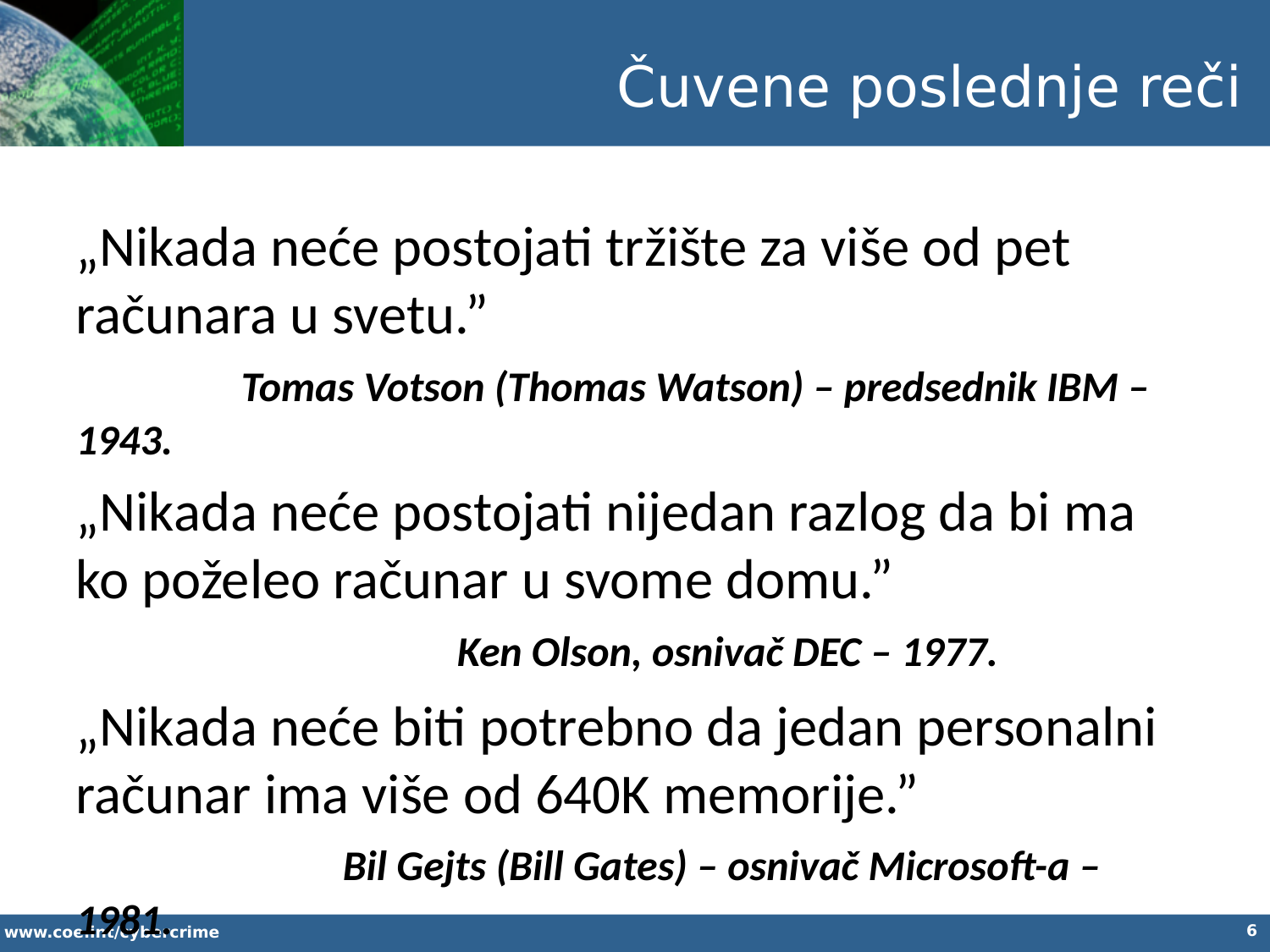

Čuvene poslednje reči
„Nikada neće postojati tržište za više od pet računara u svetu.”
	   Tomas Votson (Thomas Watson) – predsednik IBM – 1943.
„Nikada neće postojati nijedan razlog da bi ma ko poželeo računar u svome domu.”
			Ken Olson, osnivač DEC – 1977.
„Nikada neće biti potrebno da jedan personalni računar ima više od 640K memorije.”
		 Bil Gejts (Bill Gates) – osnivač Microsoft-a – 1981.